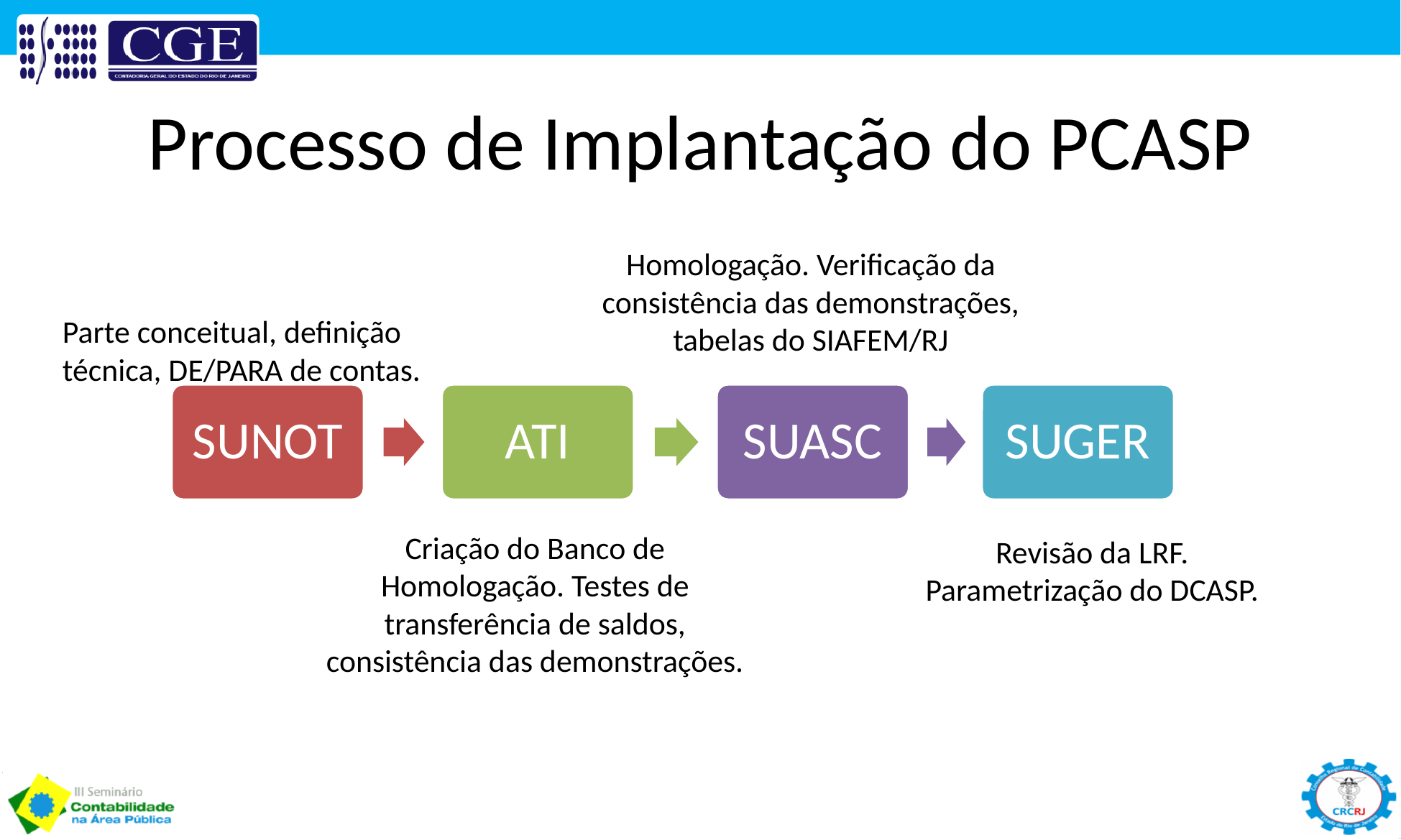

# Processo de Implantação do PCASP
SUNOT

ATI

SUASC

SUGER
Homologação. Verificação da consistência das demonstrações, tabelas do SIAFEM/RJ
Parte conceitual, definição técnica, DE/PARA de contas.
Criação do Banco de Homologação. Testes de transferência de saldos, consistência das demonstrações.
Revisão da LRF. Parametrização do DCASP.